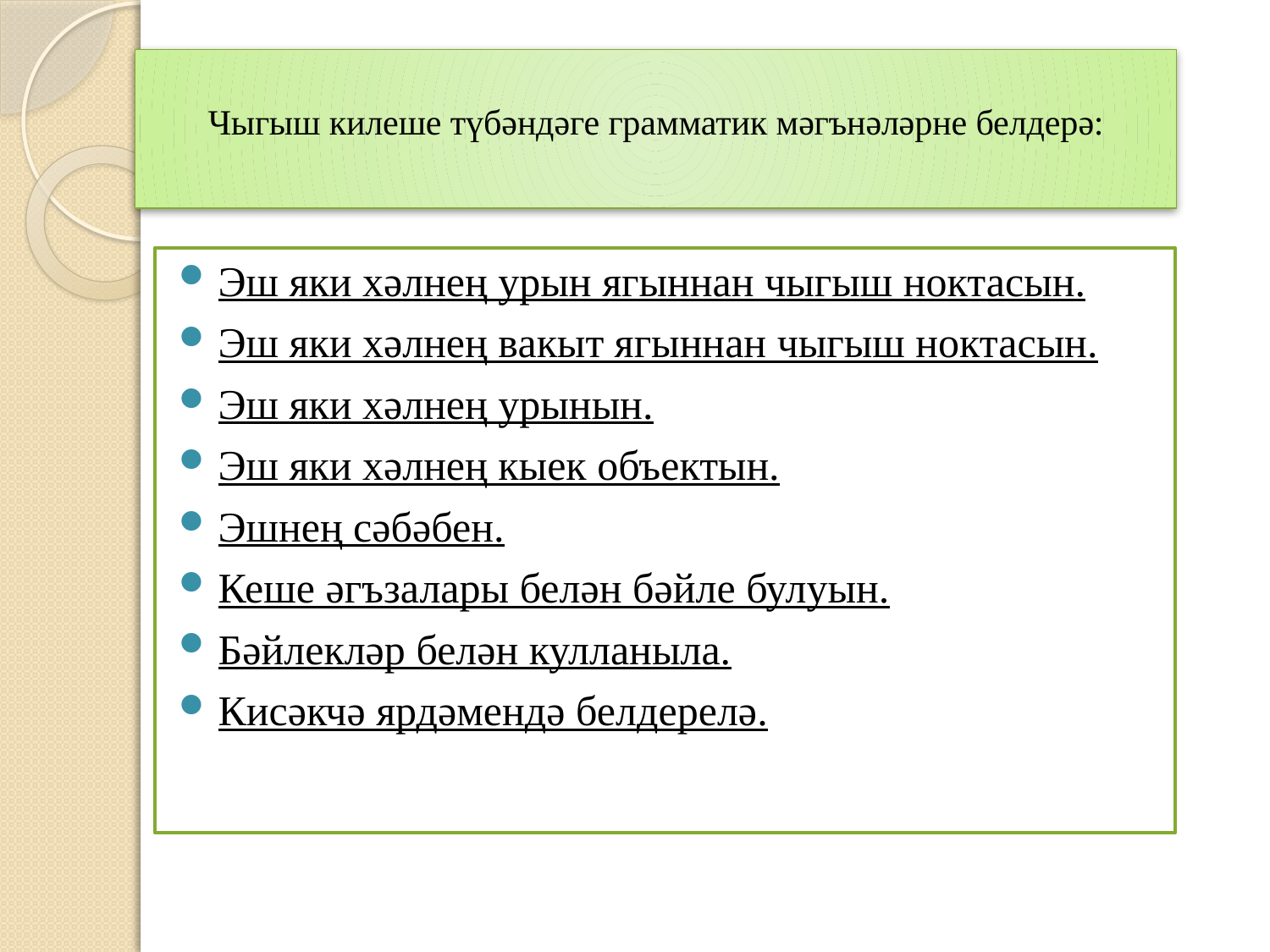

# Чыгыш килеше түбәндәге грамматик мәгънәләрне белдерә:
Эш яки хәлнең урын ягыннан чыгыш ноктасын.
Эш яки хәлнең вакыт ягыннан чыгыш ноктасын.
Эш яки хәлнең урынын.
Эш яки хәлнең кыек объектын.
Эшнең сәбәбен.
Кеше әгъзалары белән бәйле булуын.
Бәйлекләр белән кулланыла.
Кисәкчә ярдәмендә белдерелә.